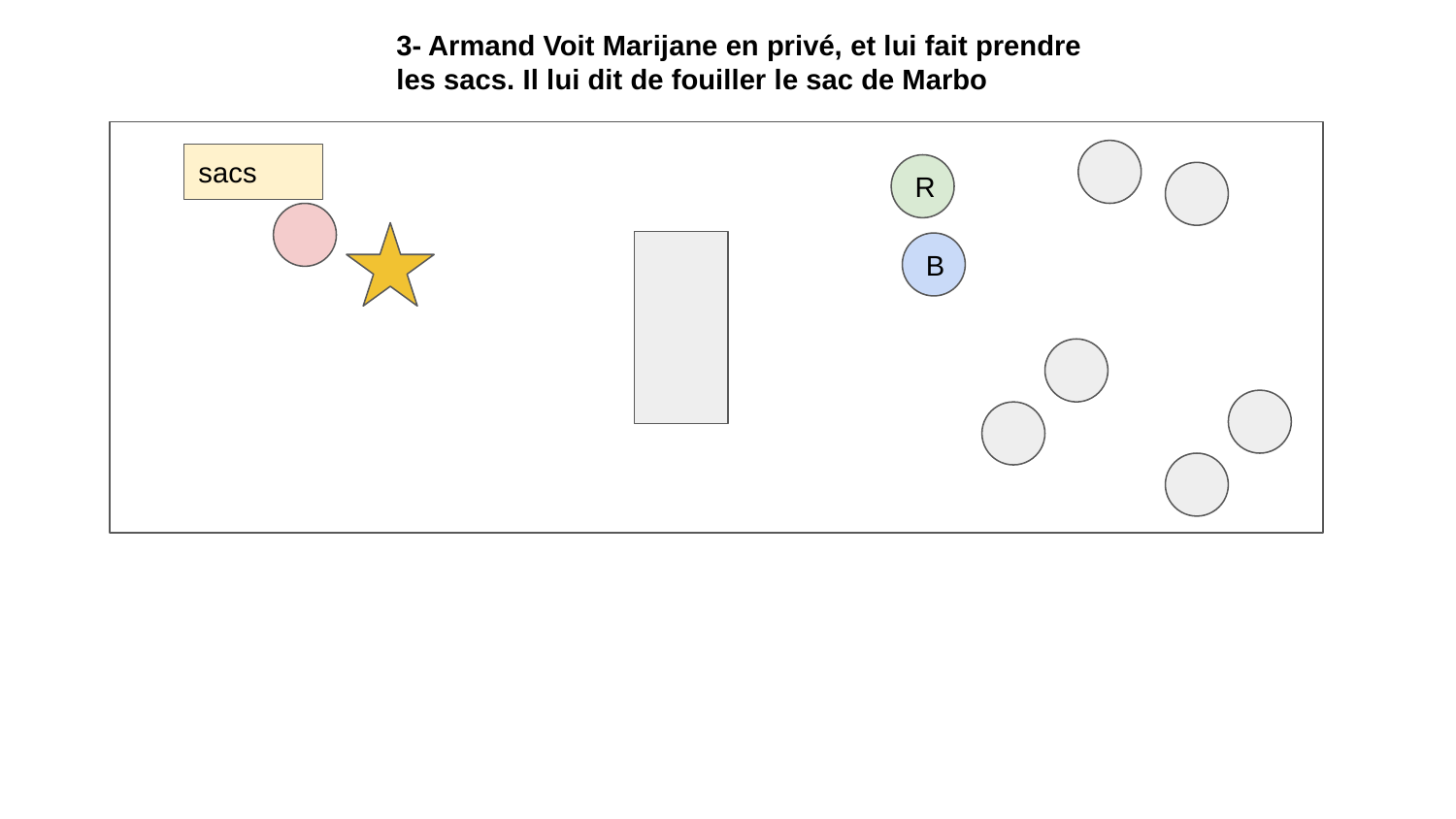

3- Armand Voit Marijane en privé, et lui fait prendre les sacs. Il lui dit de fouiller le sac de Marbo

sacs
R

B